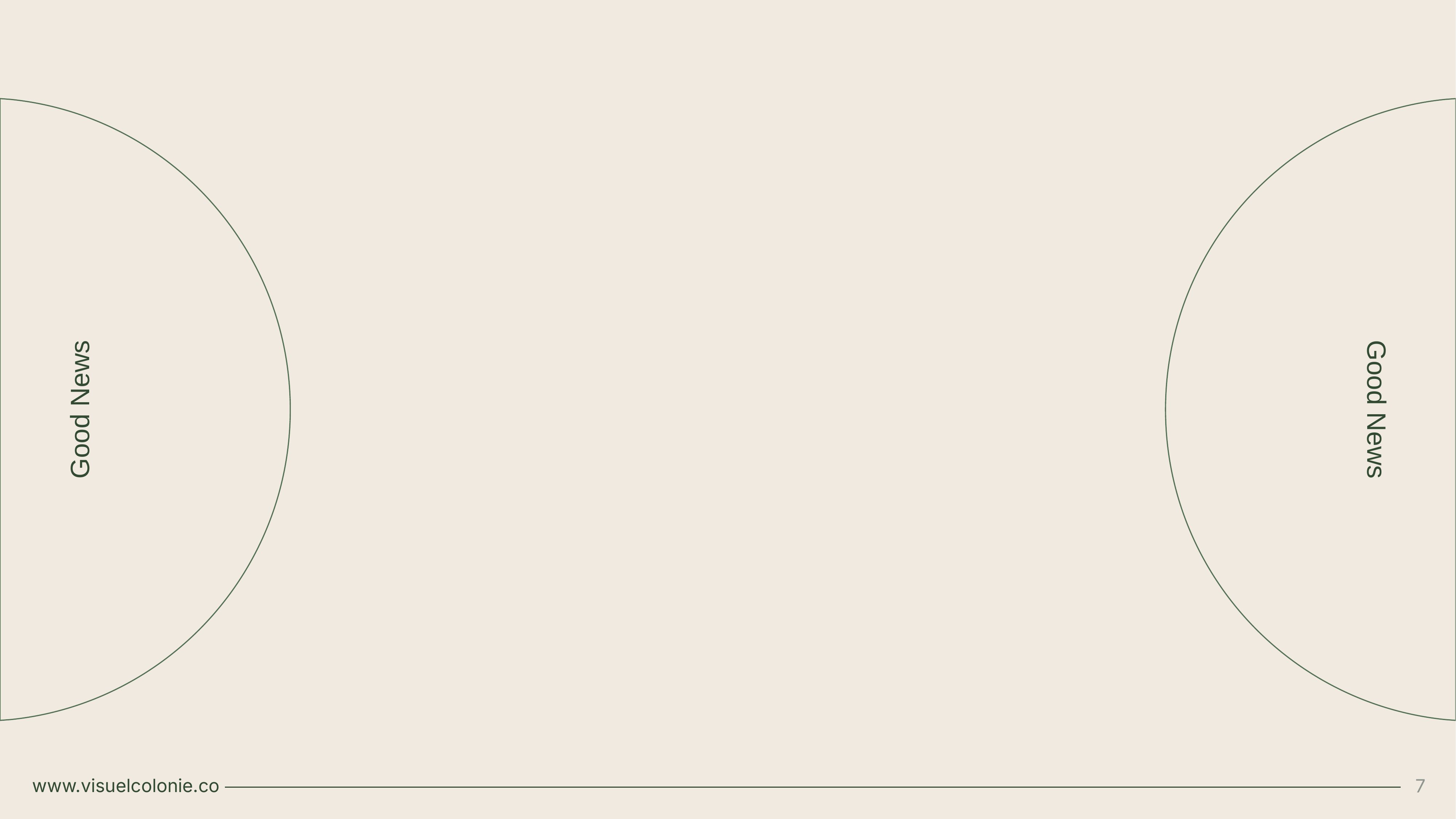

200k
Good News
Good News
CUSTOMER ACHIEVE
www.visuelcolonie.co
7